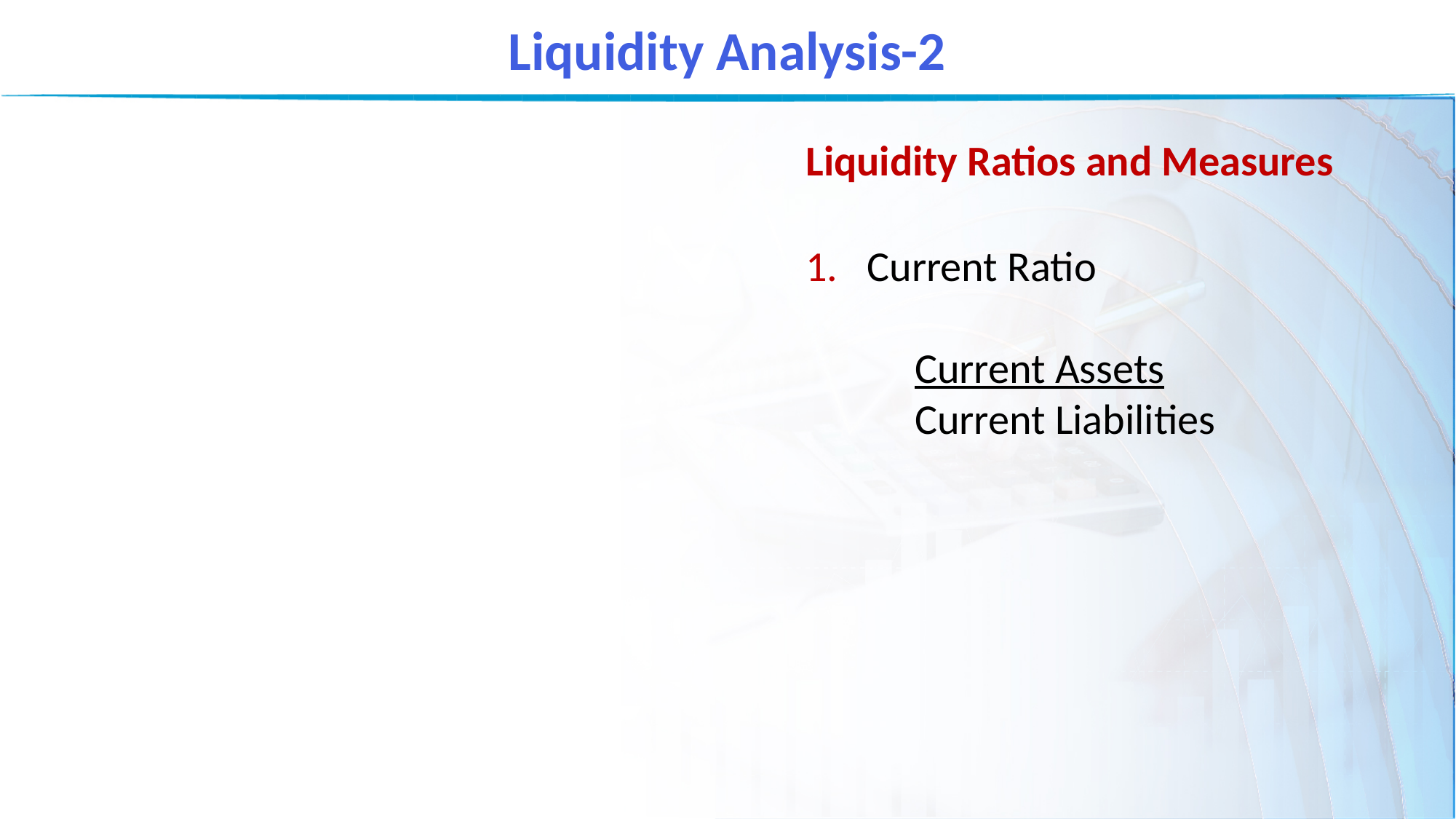

Liquidity Analysis-2
Liquidity Ratios and Measures

Current Ratio

	Current Assets
	Current Liabilities